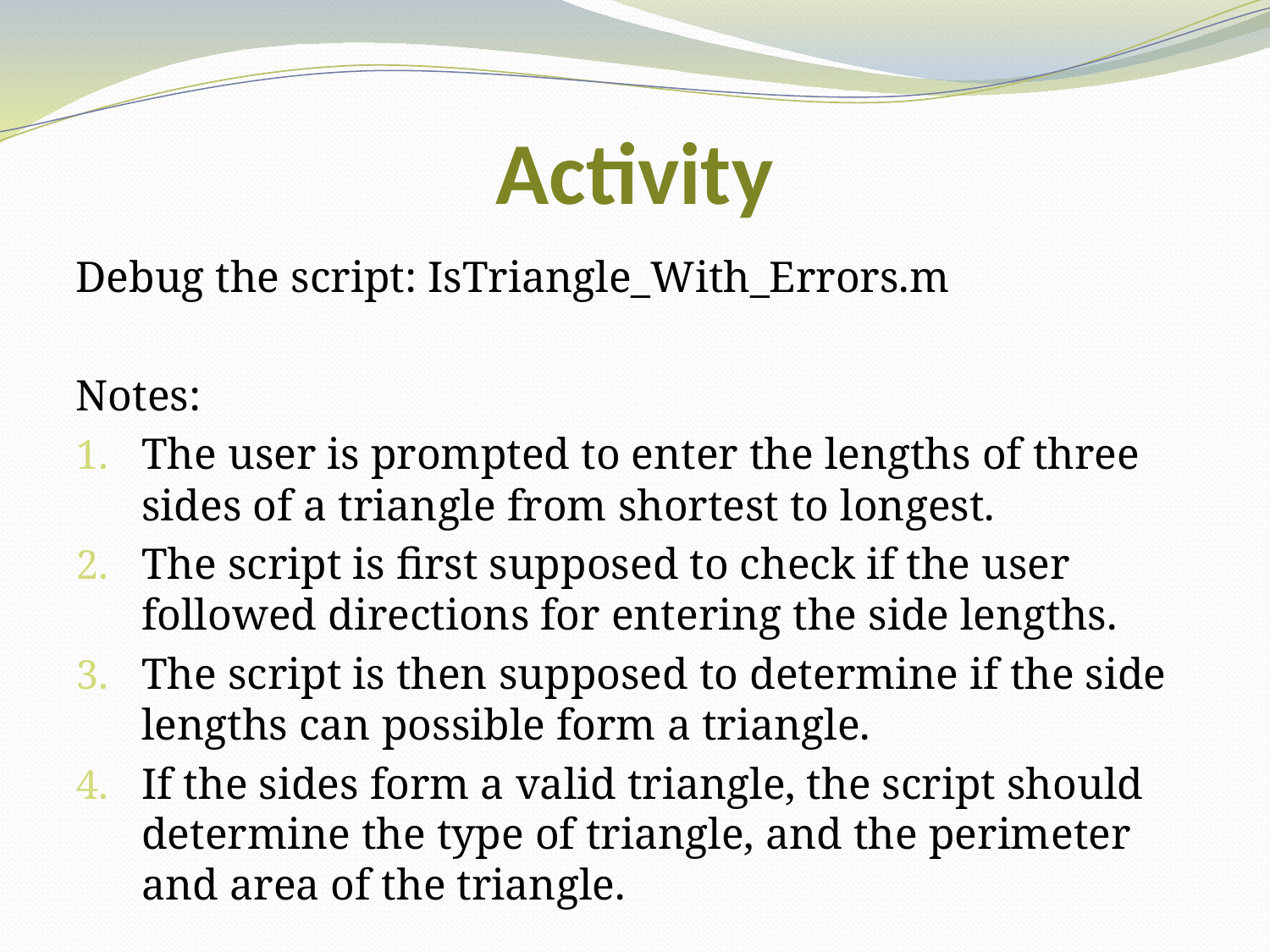

# Activity
Debug the script: IsTriangle_With_Errors.m

Notes:
The user is prompted to enter the lengths of three sides of a triangle from shortest to longest.
The script is first supposed to check if the user followed directions for entering the side lengths.
The script is then supposed to determine if the side lengths can possible form a triangle.
If the sides form a valid triangle, the script should determine the type of triangle, and the perimeter and area of the triangle.